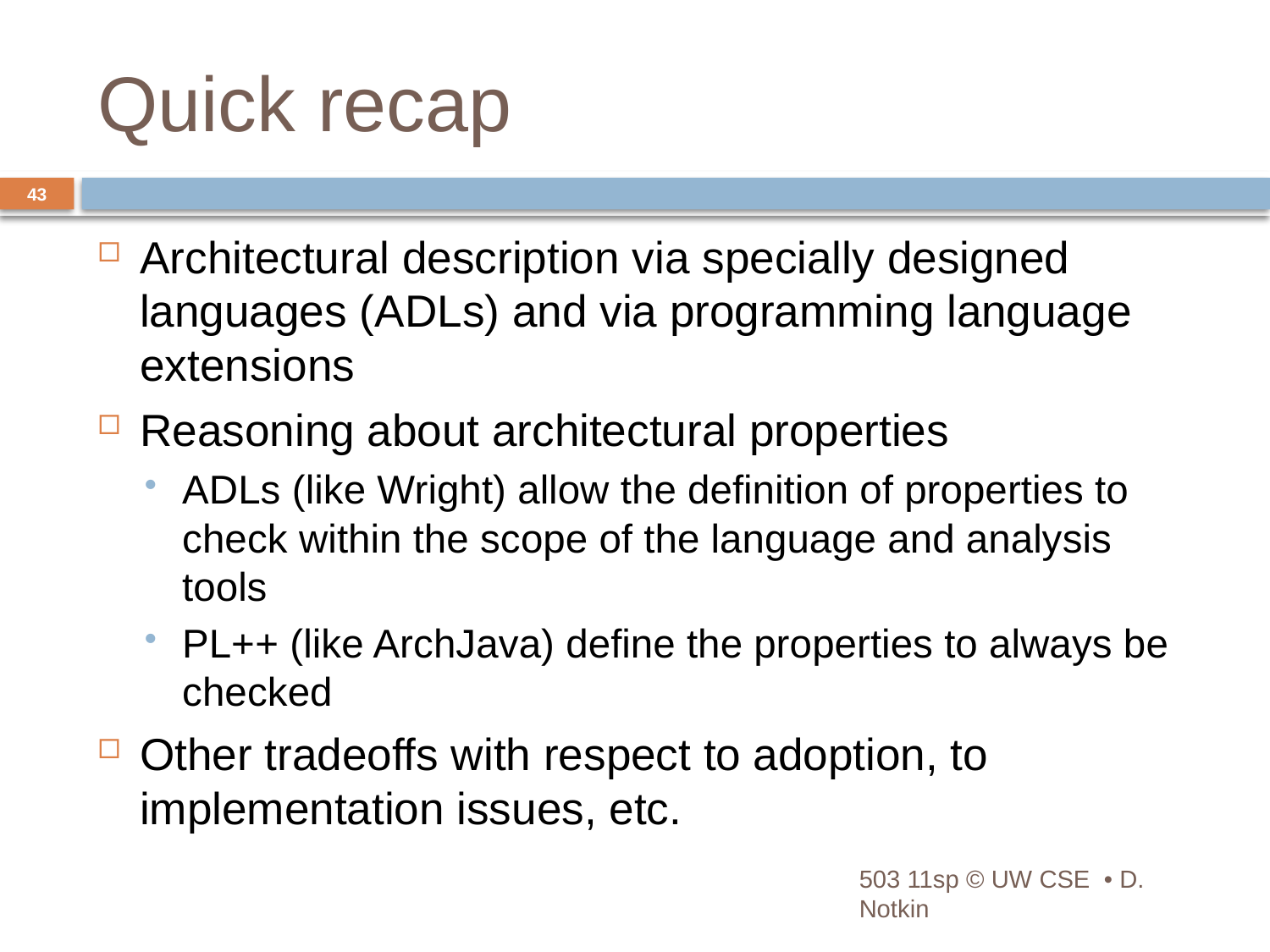

# Quick recap
43
Architectural description via specially designed languages (ADLs) and via programming language extensions
Reasoning about architectural properties
ADLs (like Wright) allow the definition of properties to check within the scope of the language and analysis tools
PL++ (like ArchJava) define the properties to always be checked
Other tradeoffs with respect to adoption, to implementation issues, etc.
503 11sp © UW CSE  • D. Notkin